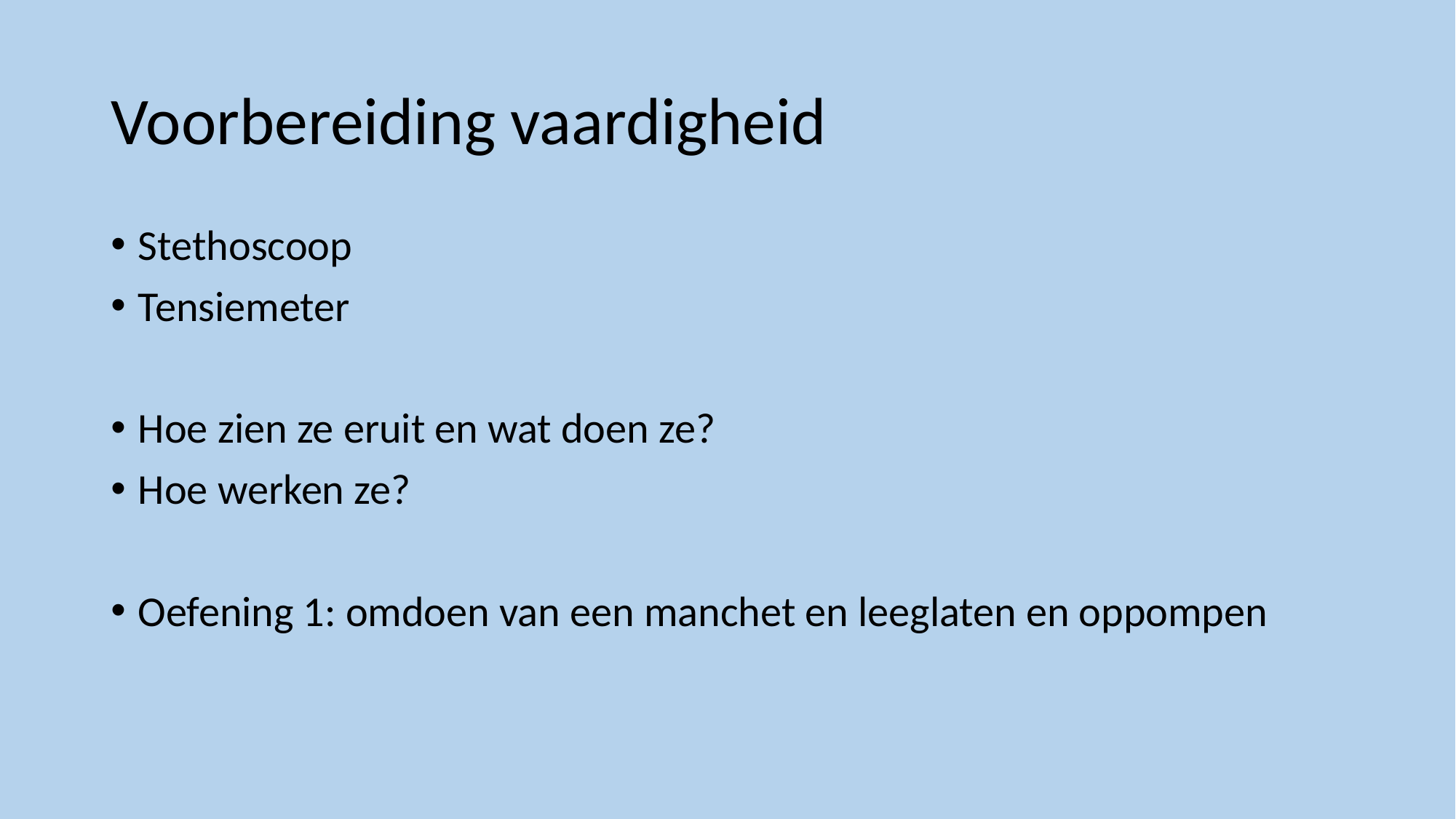

# Voorbereiding vaardigheid
Stethoscoop
Tensiemeter

Hoe zien ze eruit en wat doen ze?
Hoe werken ze?

Oefening 1: omdoen van een manchet en leeglaten en oppompen